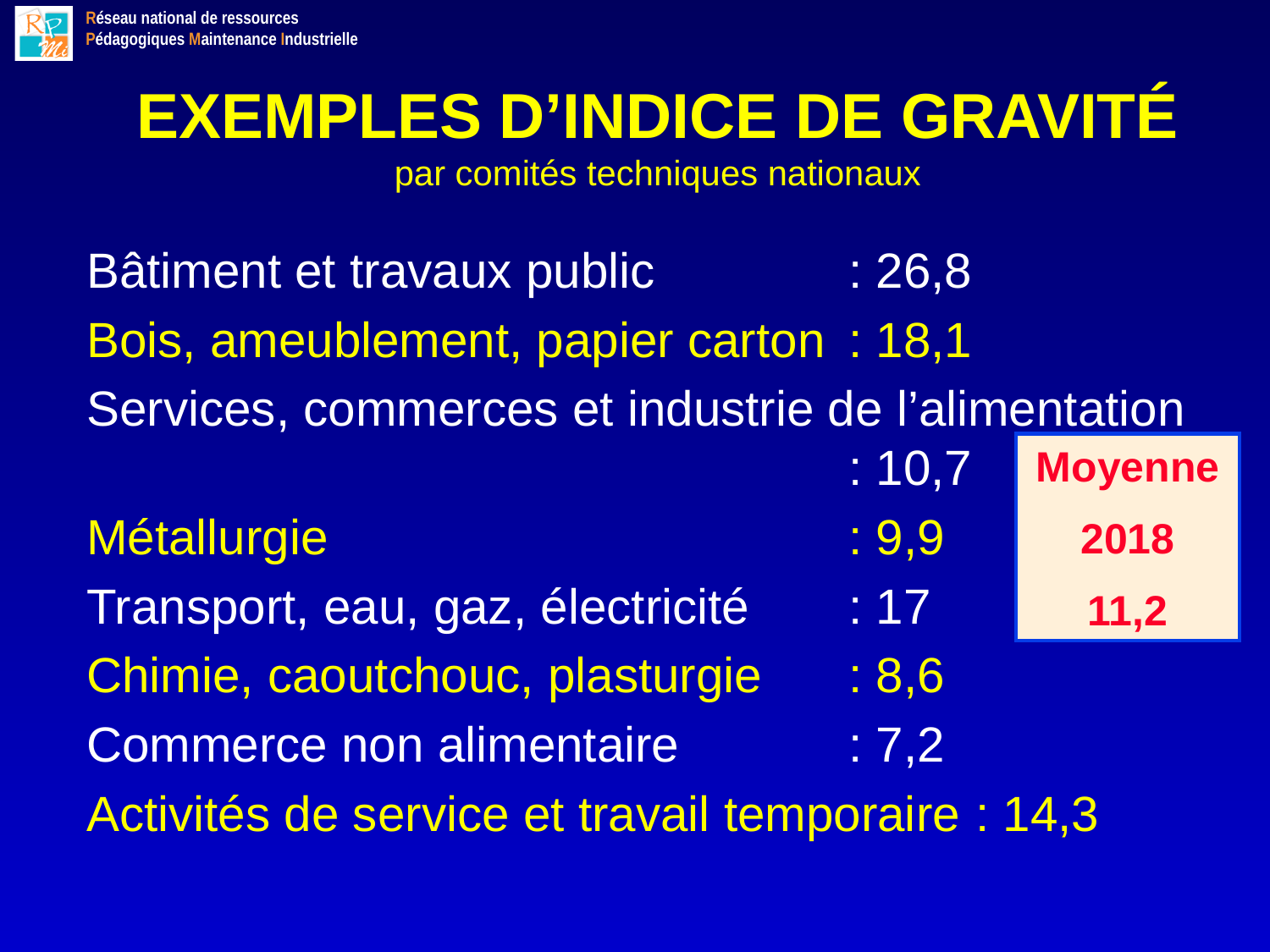

EXEMPLES D’INDICE DE GRAVITÉ
par comités techniques nationaux
Bâtiment et travaux public		: 26,8
Bois, ameublement, papier carton	: 18,1
Services, commerces et industrie de l’alimentation 						: 10,7
Métallurgie 				: 9,9
Transport, eau, gaz, électricité	: 17
Chimie, caoutchouc, plasturgie	: 8,6
Commerce non alimentaire 		: 7,2
Activités de service et travail temporaire	: 14,3
Moyenne
2018
11,2